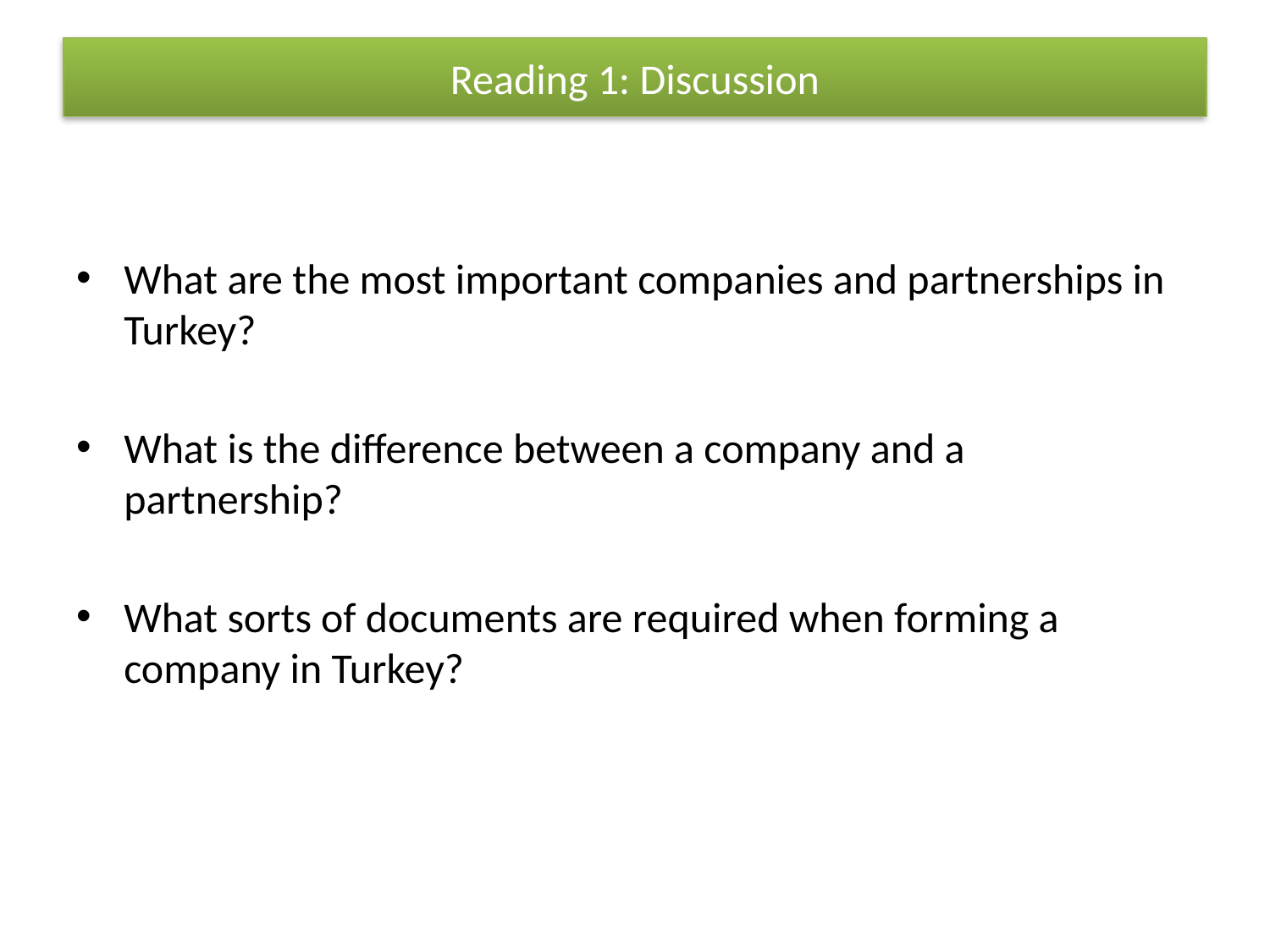

# Reading 1: Discussion

What are the most important companies and partnerships in Turkey?

What is the difference between a company and a partnership?

What sorts of documents are required when forming a company in Turkey?